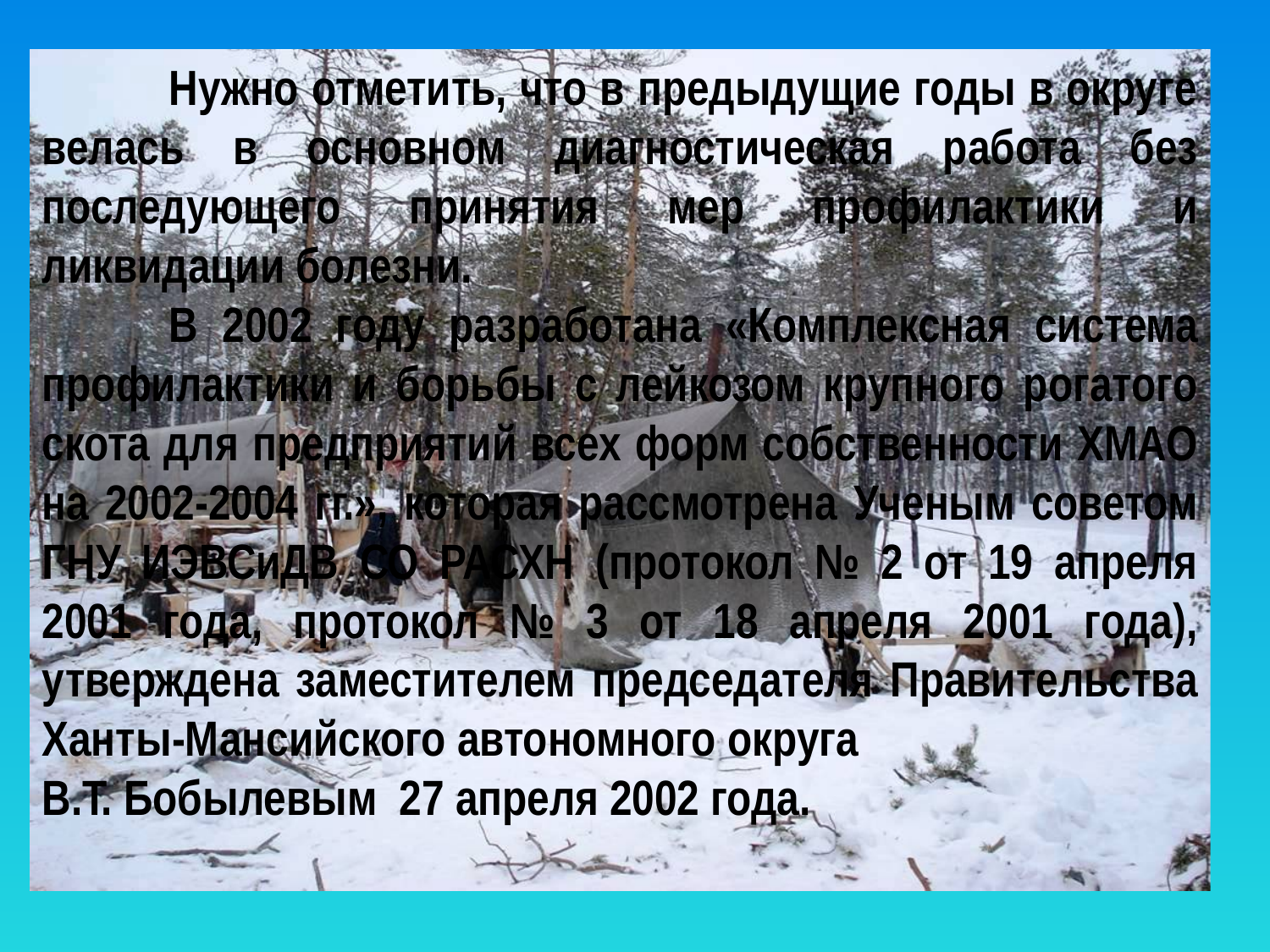

Нужно отметить, что в предыдущие годы в округе велась в основном диагностическая работа без последующего принятия мер профилактики и ликвидации болезни.
	В 2002 году разработана «Комплексная система профилактики и борьбы с лейкозом крупного рогатого скота для предприятий всех форм собственности ХМАО на 2002-2004 гг.», которая рассмотрена Ученым советом ГНУ ИЭВСиДВ СО РАСХН (протокол № 2 от 19 апреля 2001 года, протокол № 3 от 18 апреля 2001 года), утверждена заместителем председателя Правительства Ханты-Мансийского автономного округа
В.Т. Бобылевым  27 апреля 2002 года.